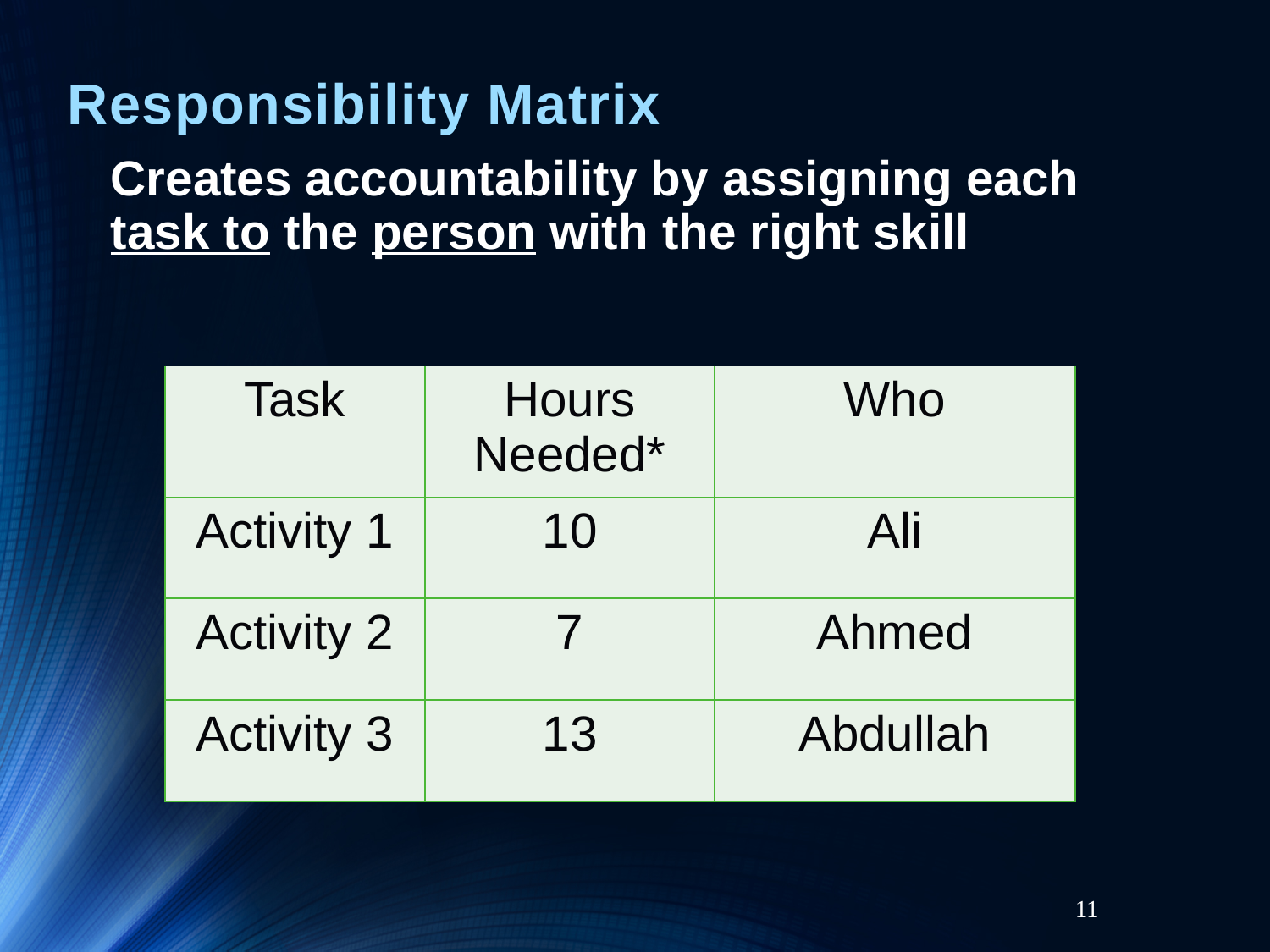

# Responsibility Matrix
	Creates accountability by assigning each task to the person with the right skill

| Task | Hours Needed\* | Who |
| --- | --- | --- |
| Activity 1 | 10 | Ali |
| Activity 2 | 7 | Ahmed |
| Activity 3 | 13 | Abdullah |
11